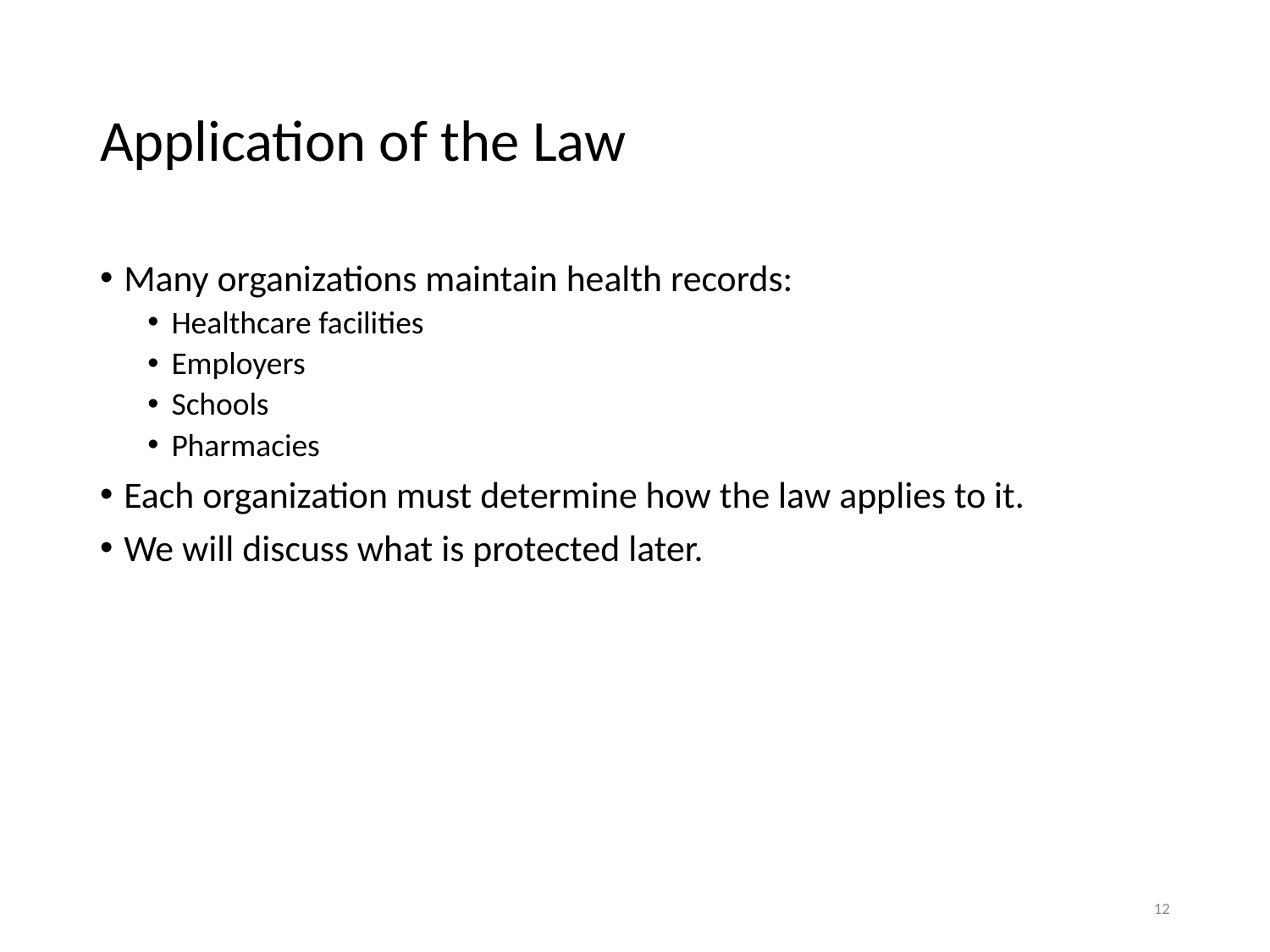

# Application of the Law
Many organizations maintain health records:
Healthcare facilities
Employers
Schools
Pharmacies
Each organization must determine how the law applies to it.
We will discuss what is protected later.
12